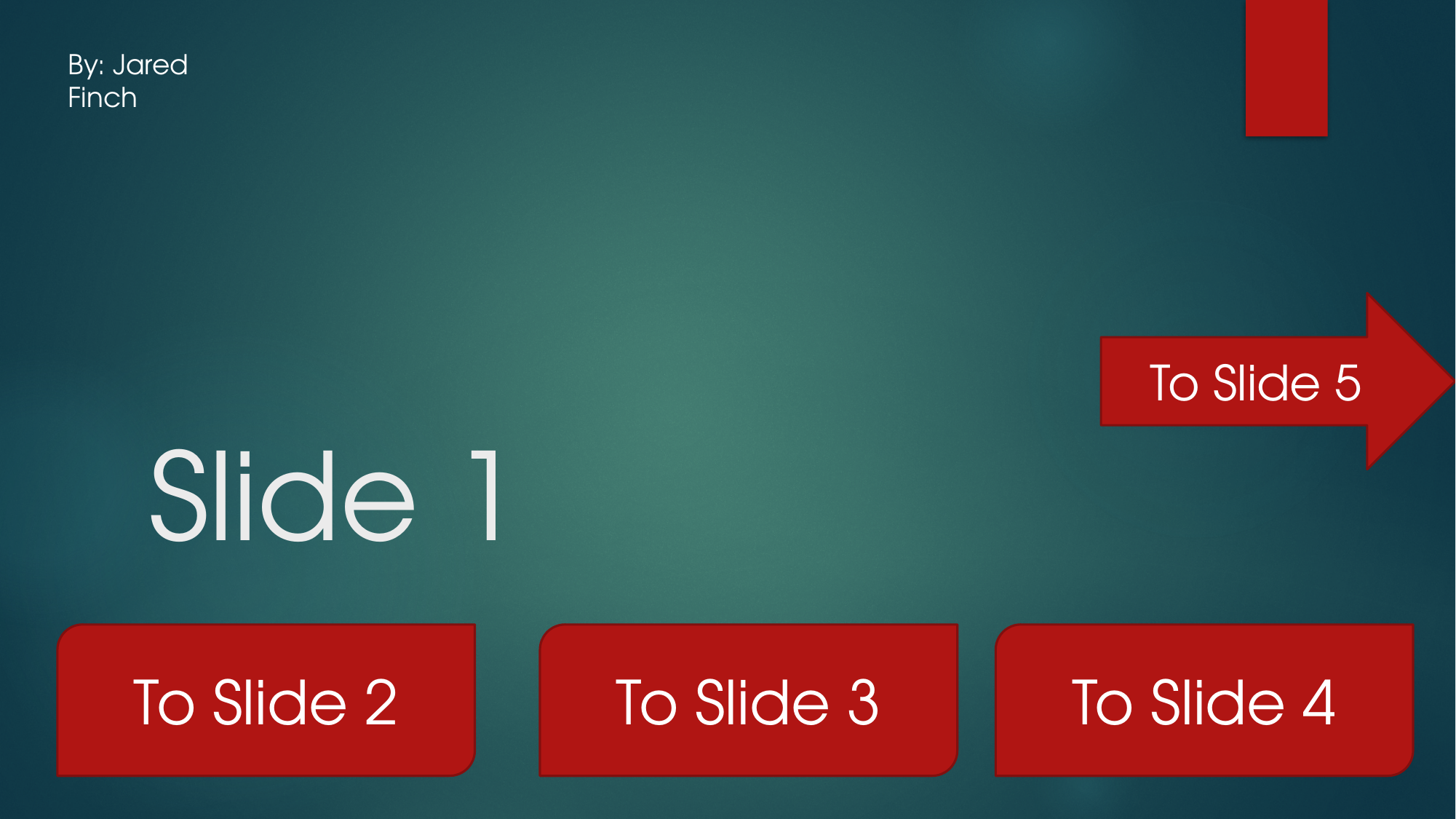

By: Jared Finch
# Slide 1
To Slide 5
To Slide 3
To Slide 4
To Slide 2